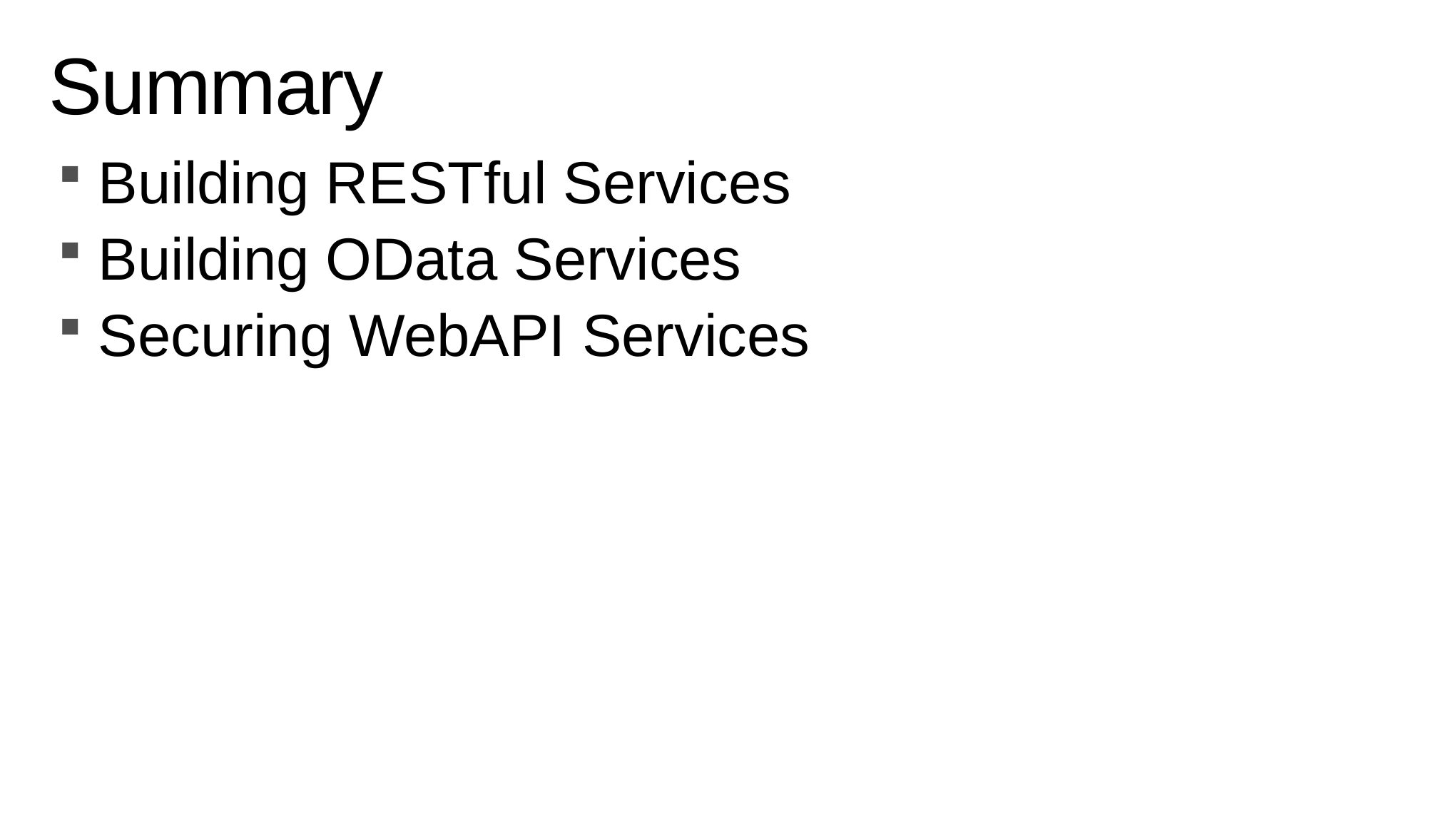

# Summary
Building RESTful Services
Building OData Services
Securing WebAPI Services